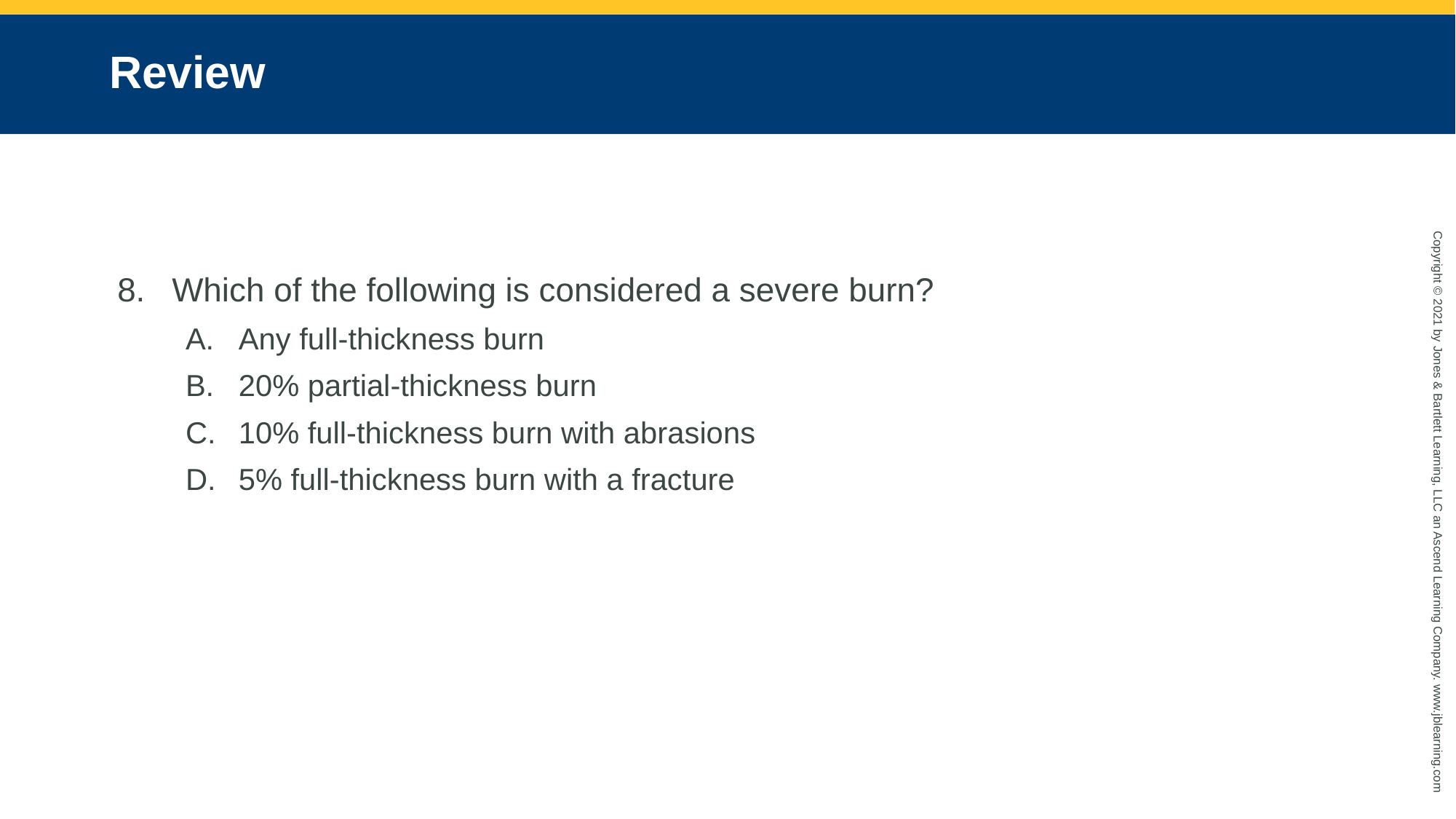

# Review
Which of the following is considered a severe burn?
Any full-thickness burn
20% partial-thickness burn
10% full-thickness burn with abrasions
5% full-thickness burn with a fracture